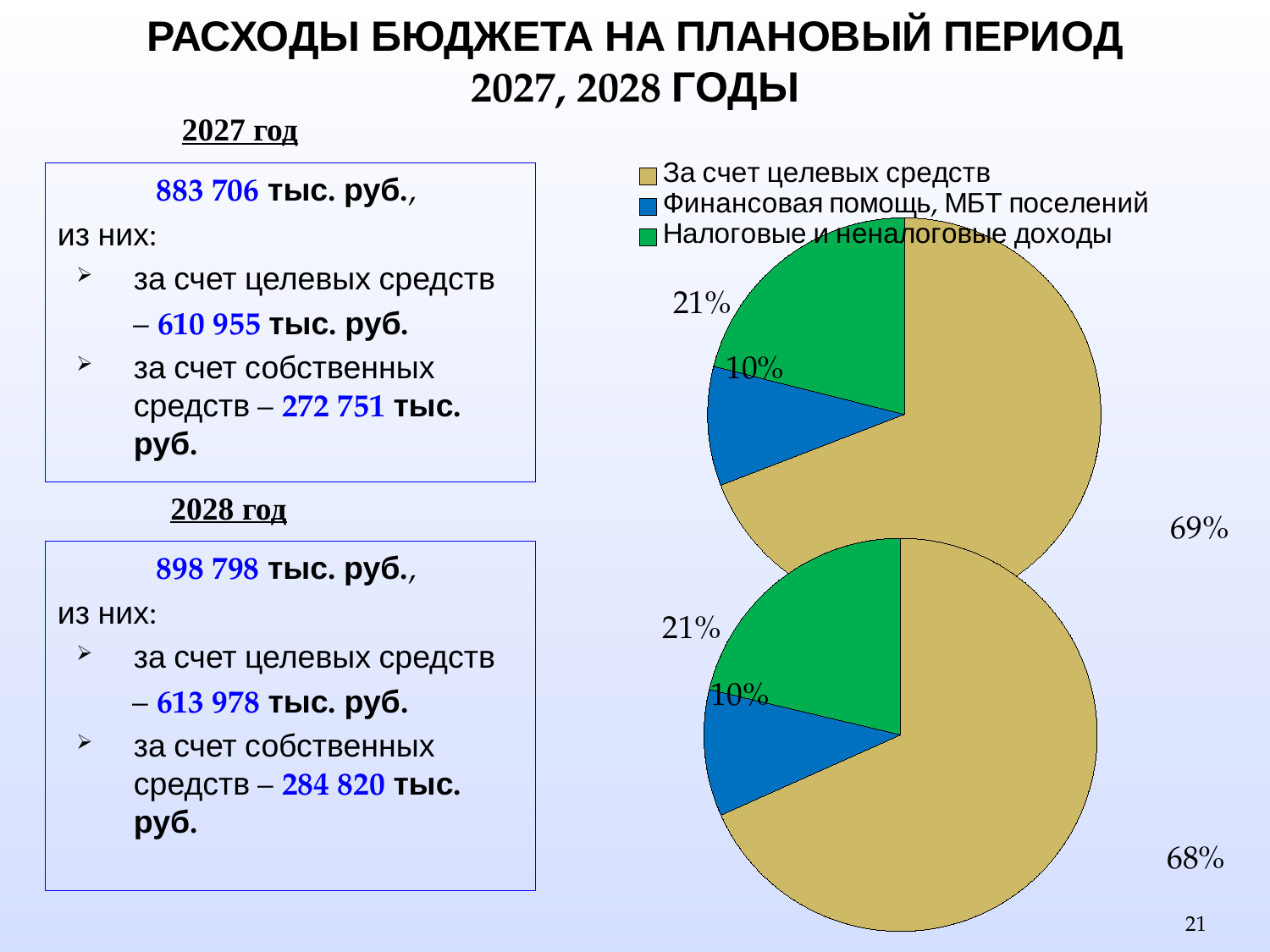

РАСХОДЫ БЮДЖЕТА НА ПЛАНОВЫЙ ПЕРИОД
2027, 2028 ГОДЫ
2027 год

[unsupported chart]

883 706 тыс. руб.,
из них:
за счет целевых средств
	– 610 955 тыс. руб.
за счет собственных средств – 272 751 тыс. руб.

[unsupported chart]

2028 год
898 798 тыс. руб.,
из них:
за счет целевых средств
       – 613 978 тыс. руб.
за счет собственных средств – 284 820 тыс. руб.

21